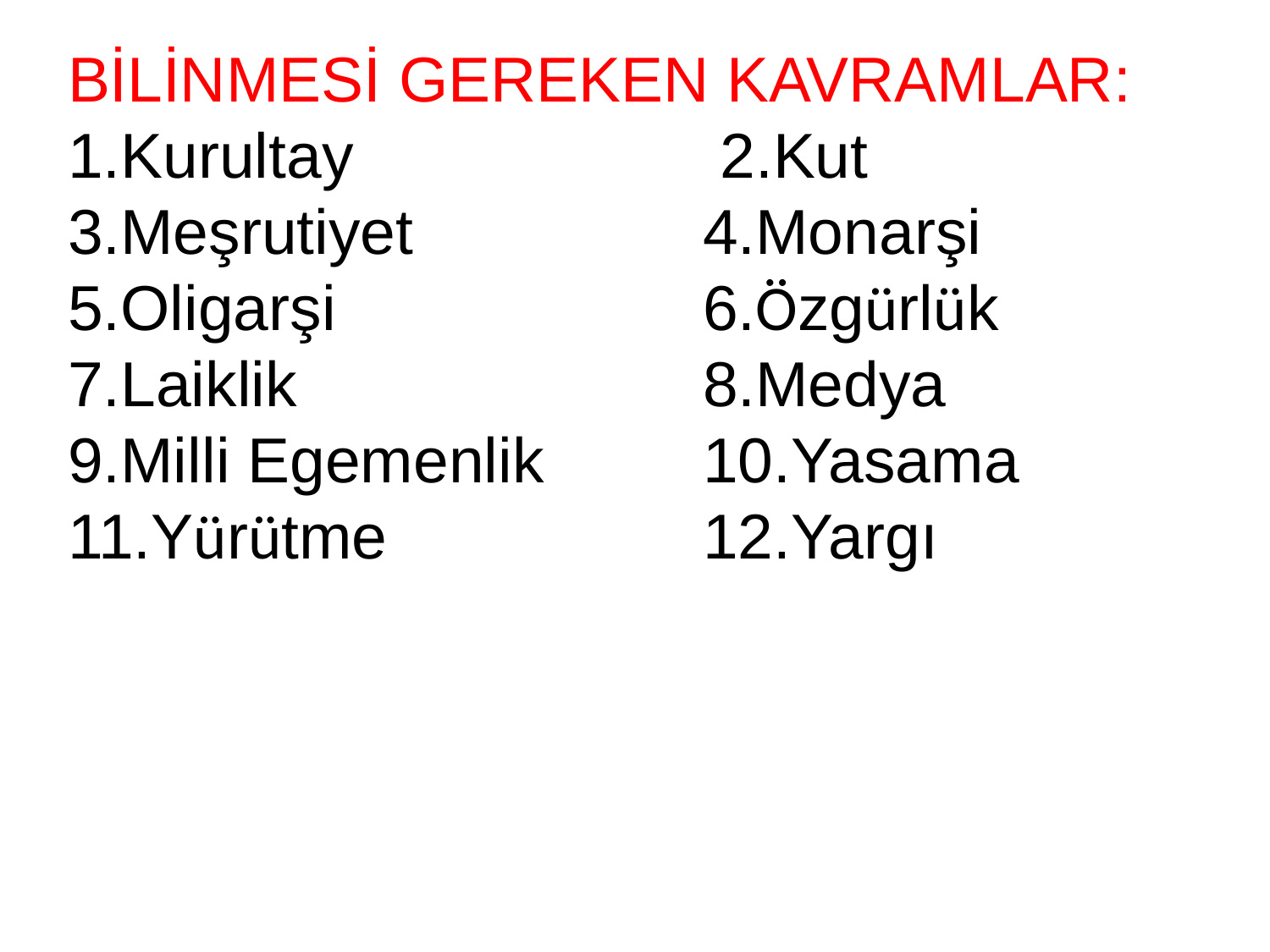

BİLİNMESİ GEREKEN KAVRAMLAR:
1.Kurultay			 2.Kut
3.Meşrutiyet			4.Monarşi
5.Oligarşi 			6.Özgürlük
7.Laiklik 				8.Medya
9.Milli Egemenlik 		10.Yasama
11.Yürütme 			12.Yargı